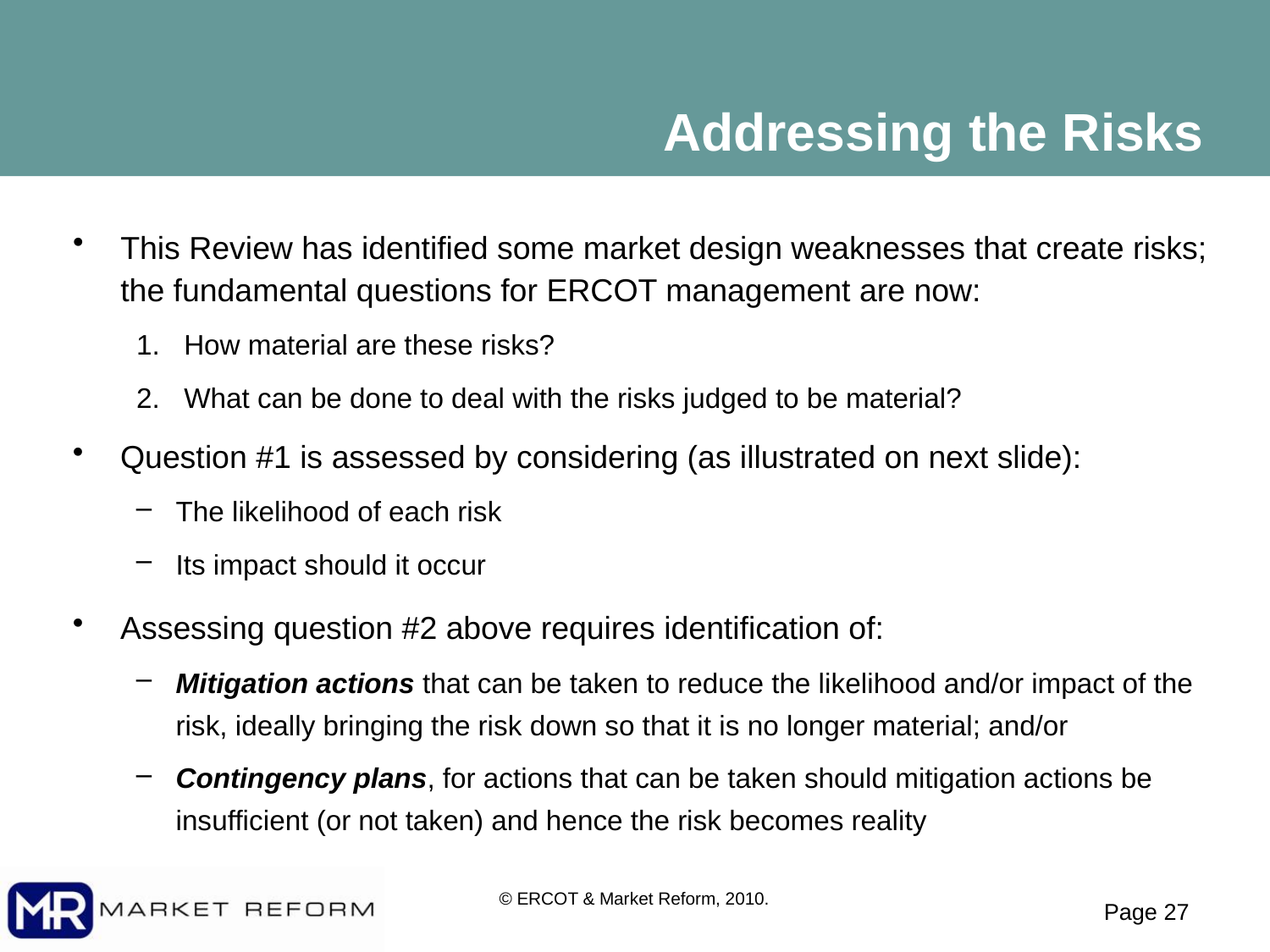

# Addressing the Risks
This Review has identified some market design weaknesses that create risks; the fundamental questions for ERCOT management are now:
How material are these risks?
What can be done to deal with the risks judged to be material?

Question #1 is assessed by considering (as illustrated on next slide):
The likelihood of each risk
Its impact should it occur
Assessing question #2 above requires identification of:
Mitigation actions that can be taken to reduce the likelihood and/or impact of the risk, ideally bringing the risk down so that it is no longer material; and/or
Contingency plans, for actions that can be taken should mitigation actions be insufficient (or not taken) and hence the risk becomes reality

© ERCOT & Market Reform, 2010.
Page 27